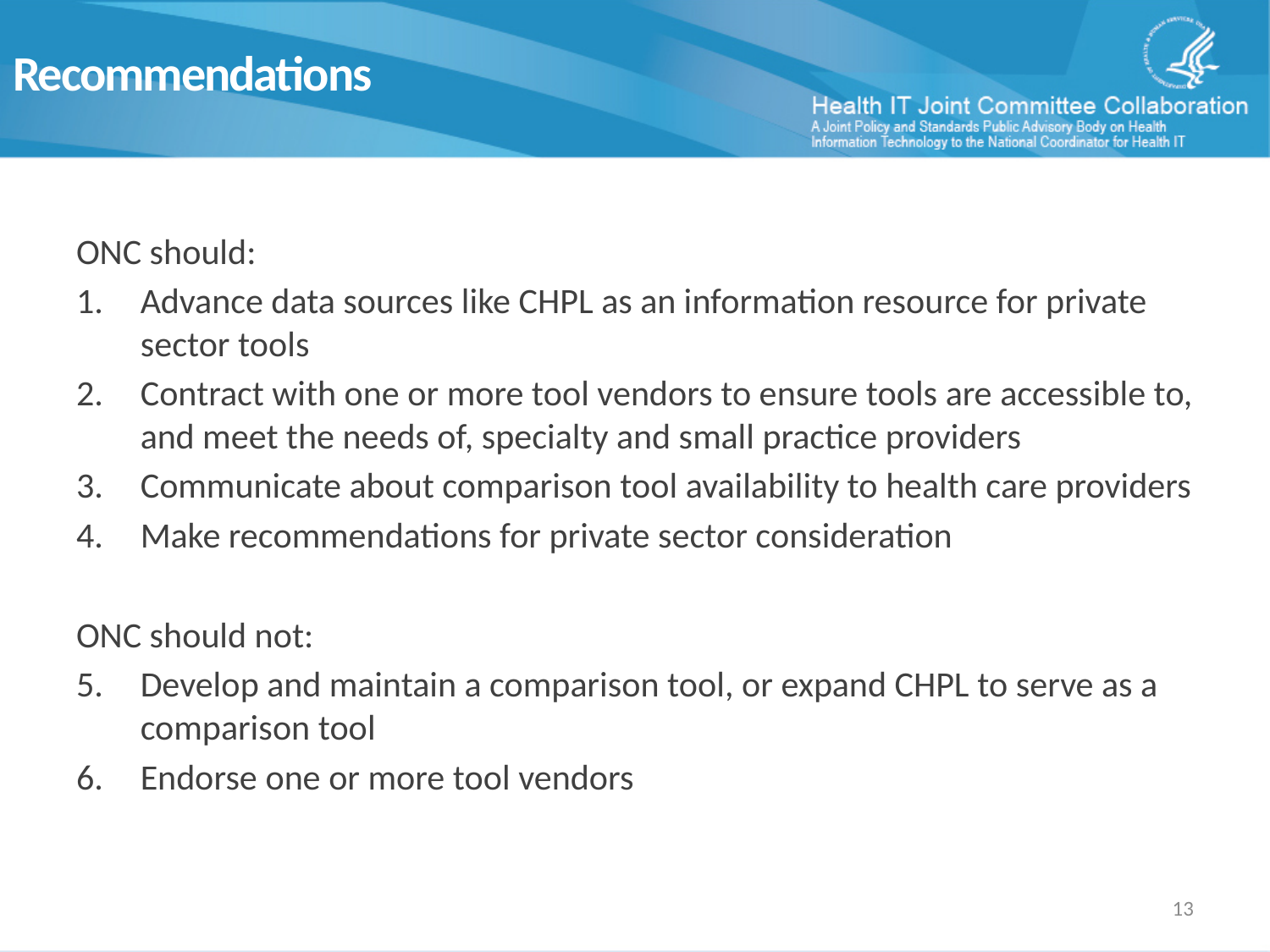

# Recommendations
ONC should:
Advance data sources like CHPL as an information resource for private sector tools
Contract with one or more tool vendors to ensure tools are accessible to, and meet the needs of, specialty and small practice providers
Communicate about comparison tool availability to health care providers
Make recommendations for private sector consideration

ONC should not:
Develop and maintain a comparison tool, or expand CHPL to serve as a comparison tool
Endorse one or more tool vendors
13